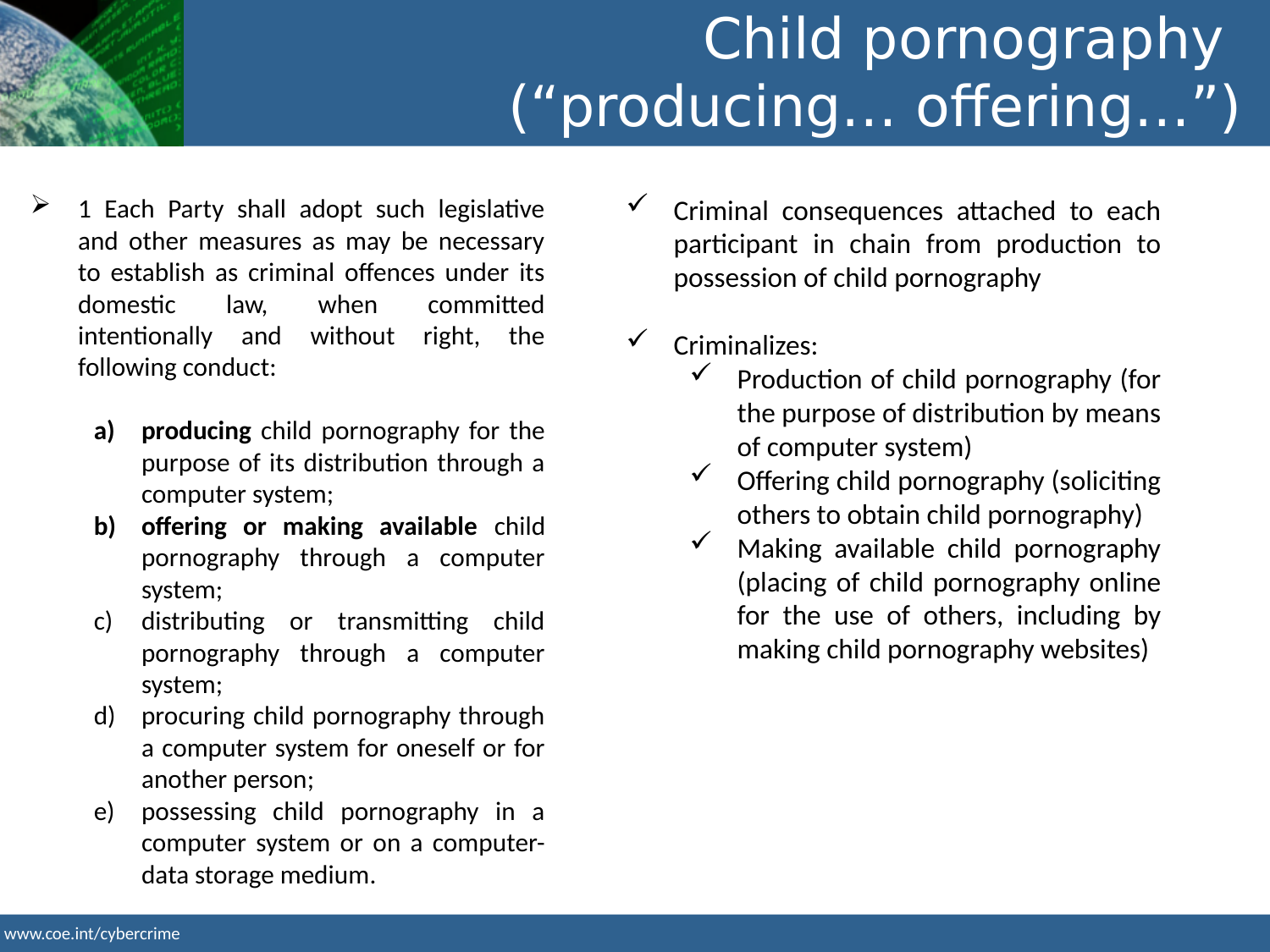

Child pornography
(“producing… offering…”)
1 Each Party shall adopt such legislative and other measures as may be necessary to establish as criminal offences under its domestic law, when committed intentionally and without right, the following conduct:

producing child pornography for the purpose of its distribution through a computer system;
offering or making available child pornography through a computer system;
distributing or transmitting child pornography through a computer system;
procuring child pornography through a computer system for oneself or for another person;
possessing child pornography in a computer system or on a computer-data storage medium.
Criminal consequences attached to each participant in chain from production to possession of child pornography

Criminalizes:
Production of child pornography (for the purpose of distribution by means of computer system)
Offering child pornography (soliciting others to obtain child pornography)
Making available child pornography (placing of child pornography online for the use of others, including by making child pornography websites)